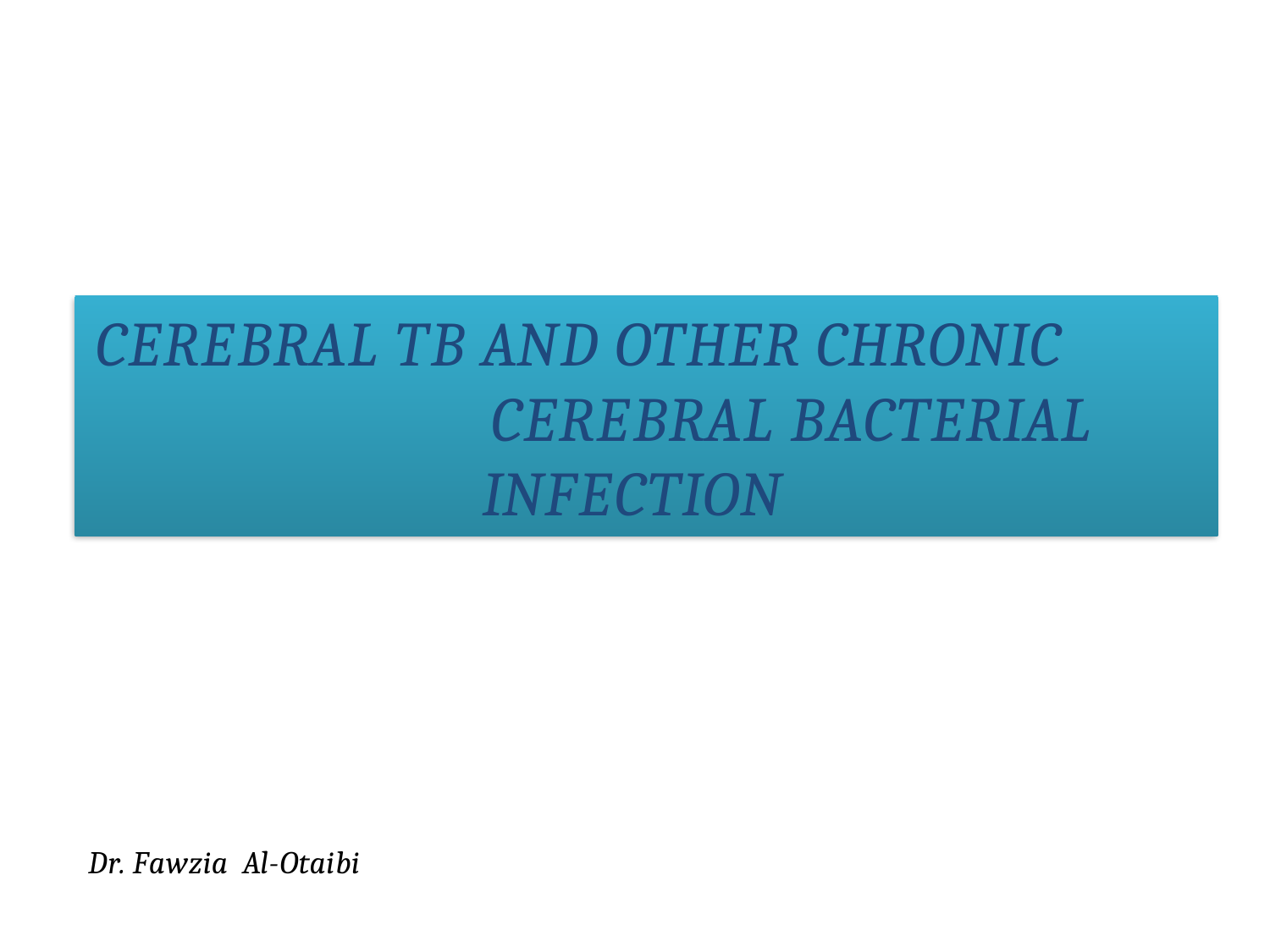

# CEREBRAL TB AND OTHER CHRONIC                                CEREBRAL BACTERIAL INFECTION
Dr. Fawzia  Al-Otaibi